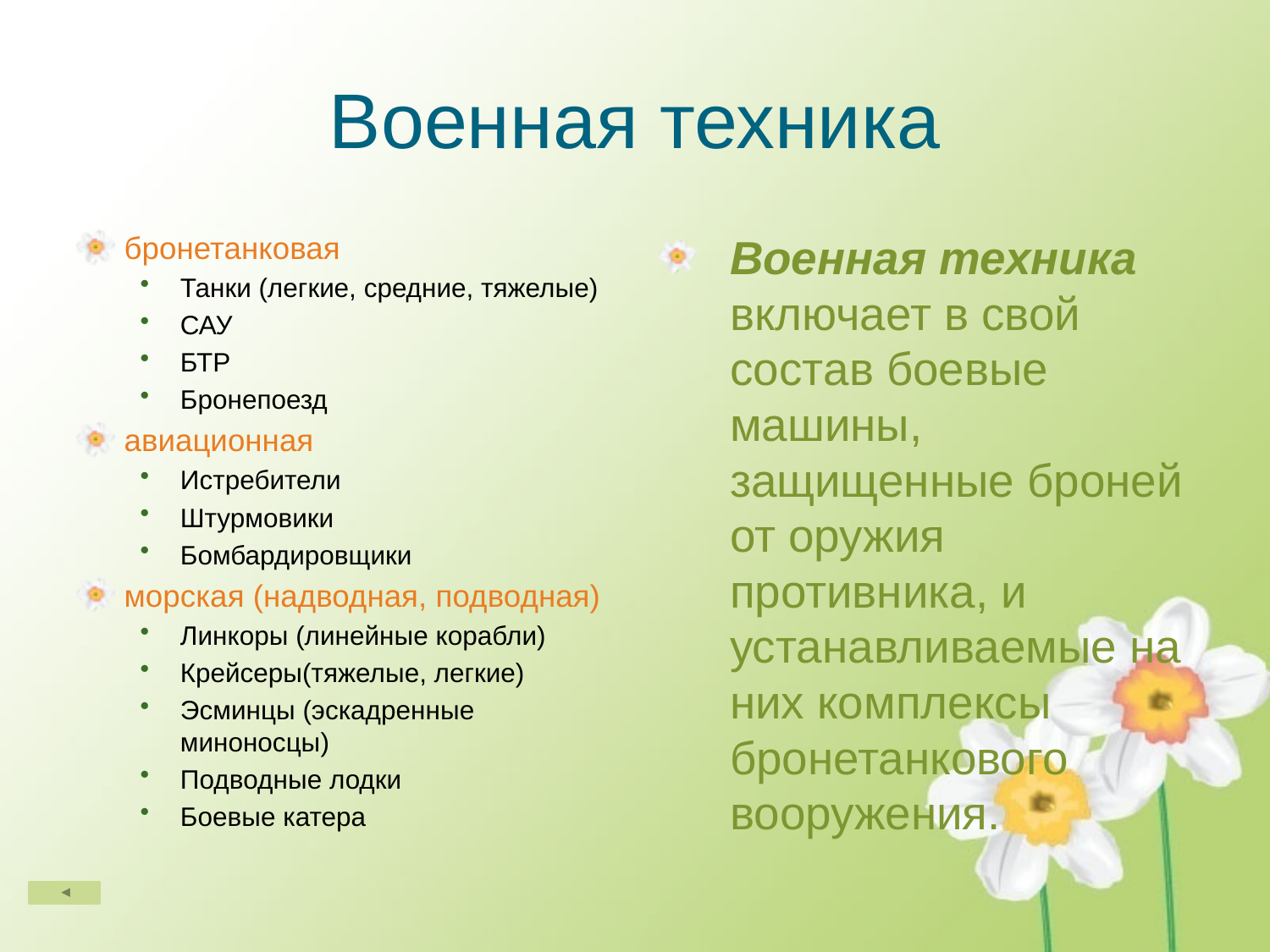

# Военная техника
бронетанковая
Танки (легкие, средние, тяжелые)
САУ
БТР
Бронепоезд
авиационная
Истребители
Штурмовики
Бомбардировщики
морская (надводная, подводная)
Линкоры (линейные корабли)
Крейсеры(тяжелые, легкие)
Эсминцы (эскадренные миноносцы)
Подводные лодки
Боевые катера

Военная техника включает в свой состав боевые машины, защищенные броней от оружия противника, и устанавливаемые на них комплексы бронетанкового вооружения.